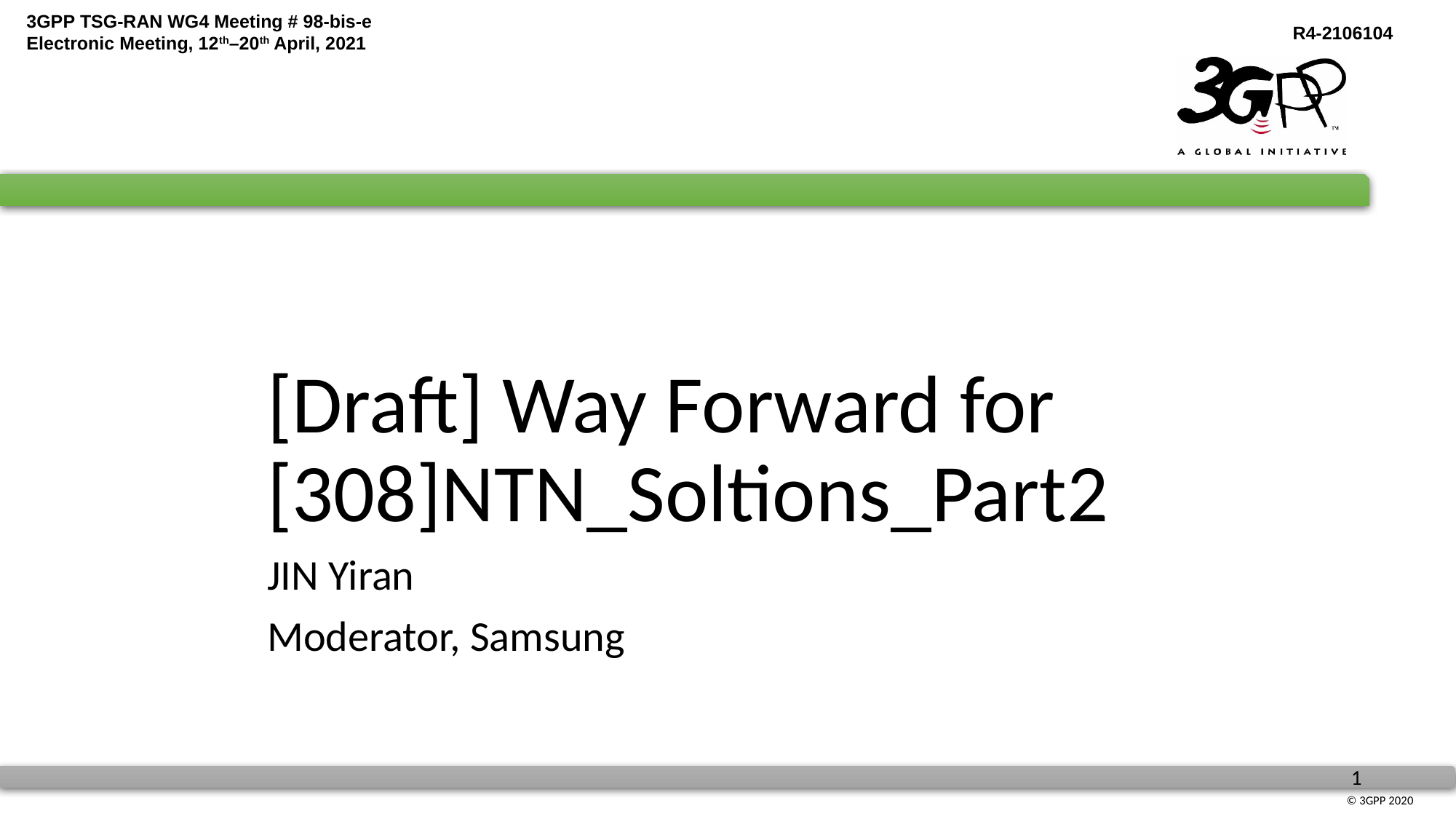

# [Draft] Way Forward for [308]NTN_Soltions_Part2
JIN Yiran
Moderator, Samsung